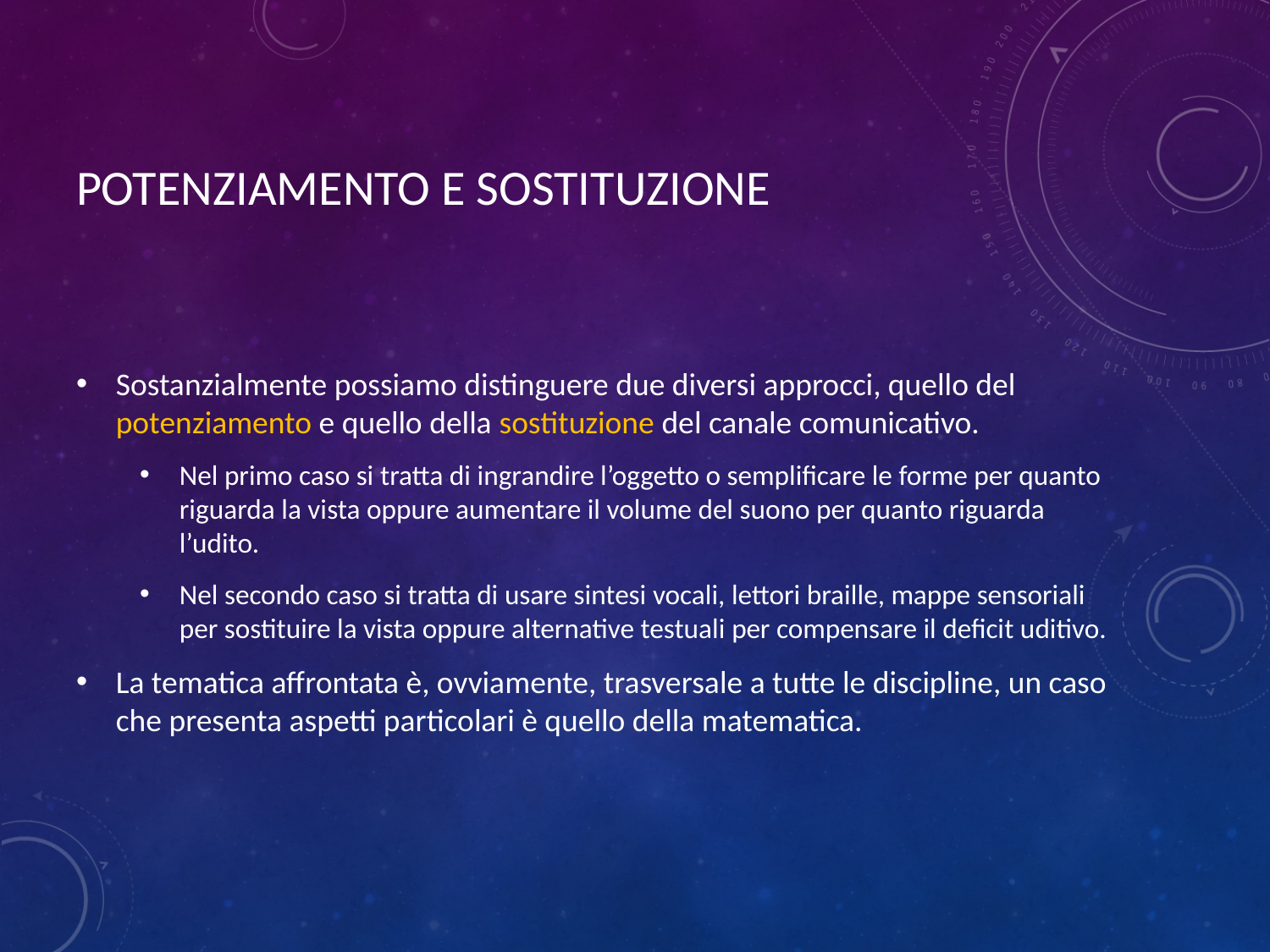

# Potenziamento e sostituzione
Sostanzialmente possiamo distinguere due diversi approcci, quello del potenziamento e quello della sostituzione del canale comunicativo.
Nel primo caso si tratta di ingrandire l’oggetto o semplificare le forme per quanto riguarda la vista oppure aumentare il volume del suono per quanto riguarda l’udito.
Nel secondo caso si tratta di usare sintesi vocali, lettori braille, mappe sensoriali per sostituire la vista oppure alternative testuali per compensare il deficit uditivo.
La tematica affrontata è, ovviamente, trasversale a tutte le discipline, un caso che presenta aspetti particolari è quello della matematica.